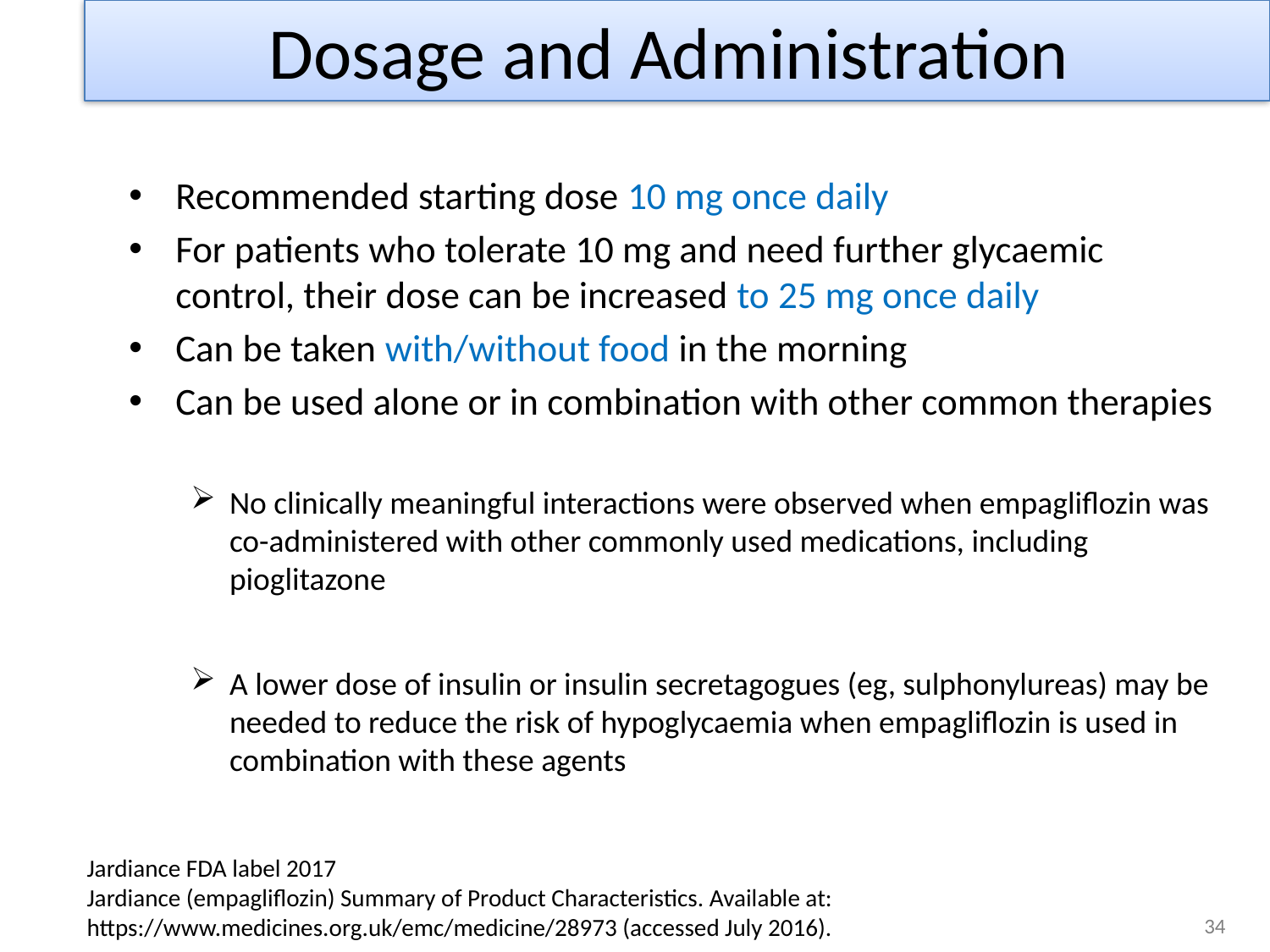

# Dosage and Administration
Recommended starting dose 10 mg once daily
For patients who tolerate 10 mg and need further glycaemic control, their dose can be increased to 25 mg once daily
Can be taken with/without food in the morning
Can be used alone or in combination with other common therapies

No clinically meaningful interactions were observed when empagliflozin was co-administered with other commonly used medications, including pioglitazone

A lower dose of insulin or insulin secretagogues (eg, sulphonylureas) may be needed to reduce the risk of hypoglycaemia when empagliflozin is used in combination with these agents
Jardiance FDA label 2017
Jardiance (empagliflozin) Summary of Product Characteristics. Available at: https://www.medicines.org.uk/emc/medicine/28973 (accessed July 2016).
34